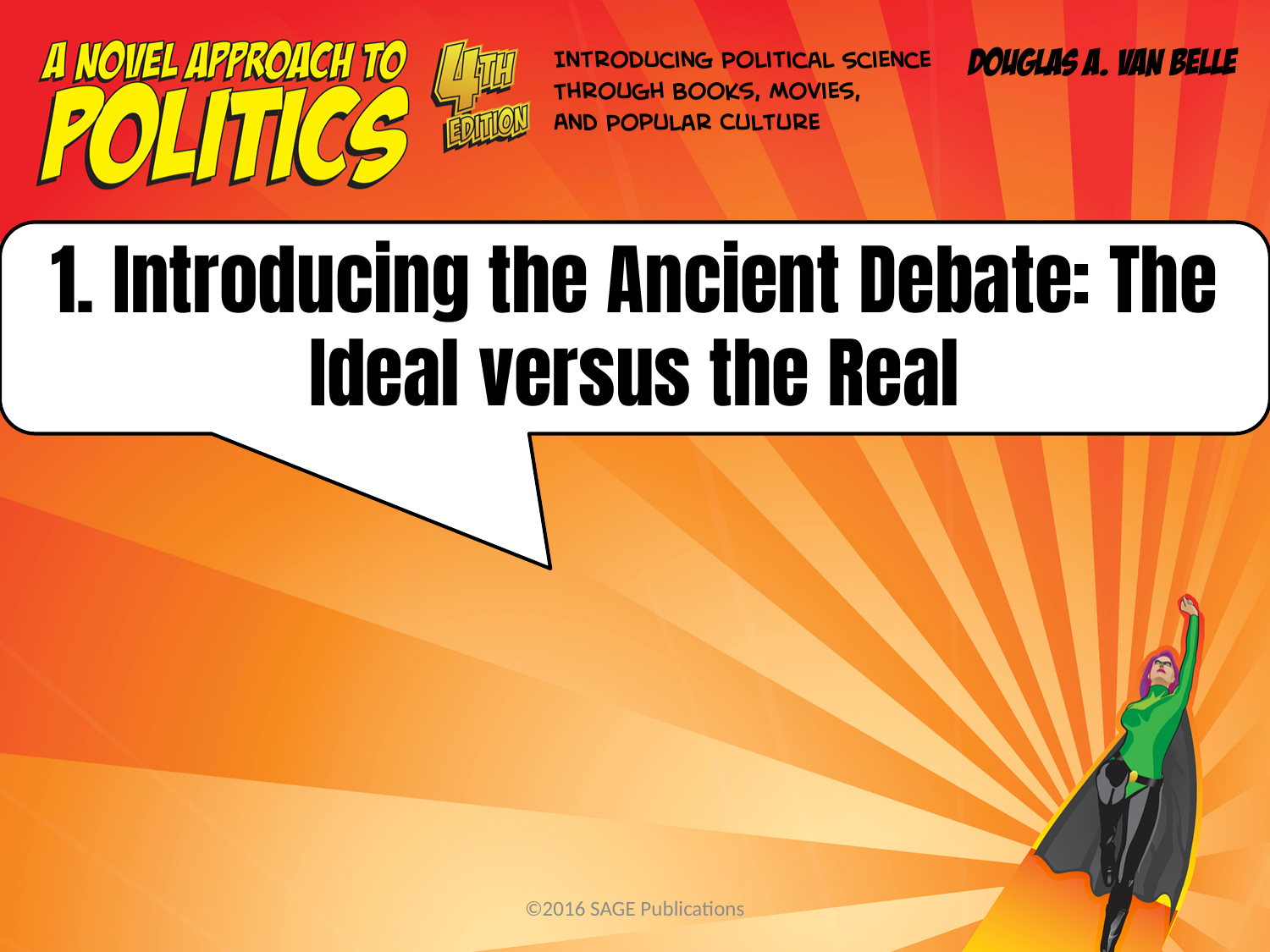

1. Introducing the Ancient Debate: The Ideal versus the Real
©2016 SAGE Publications